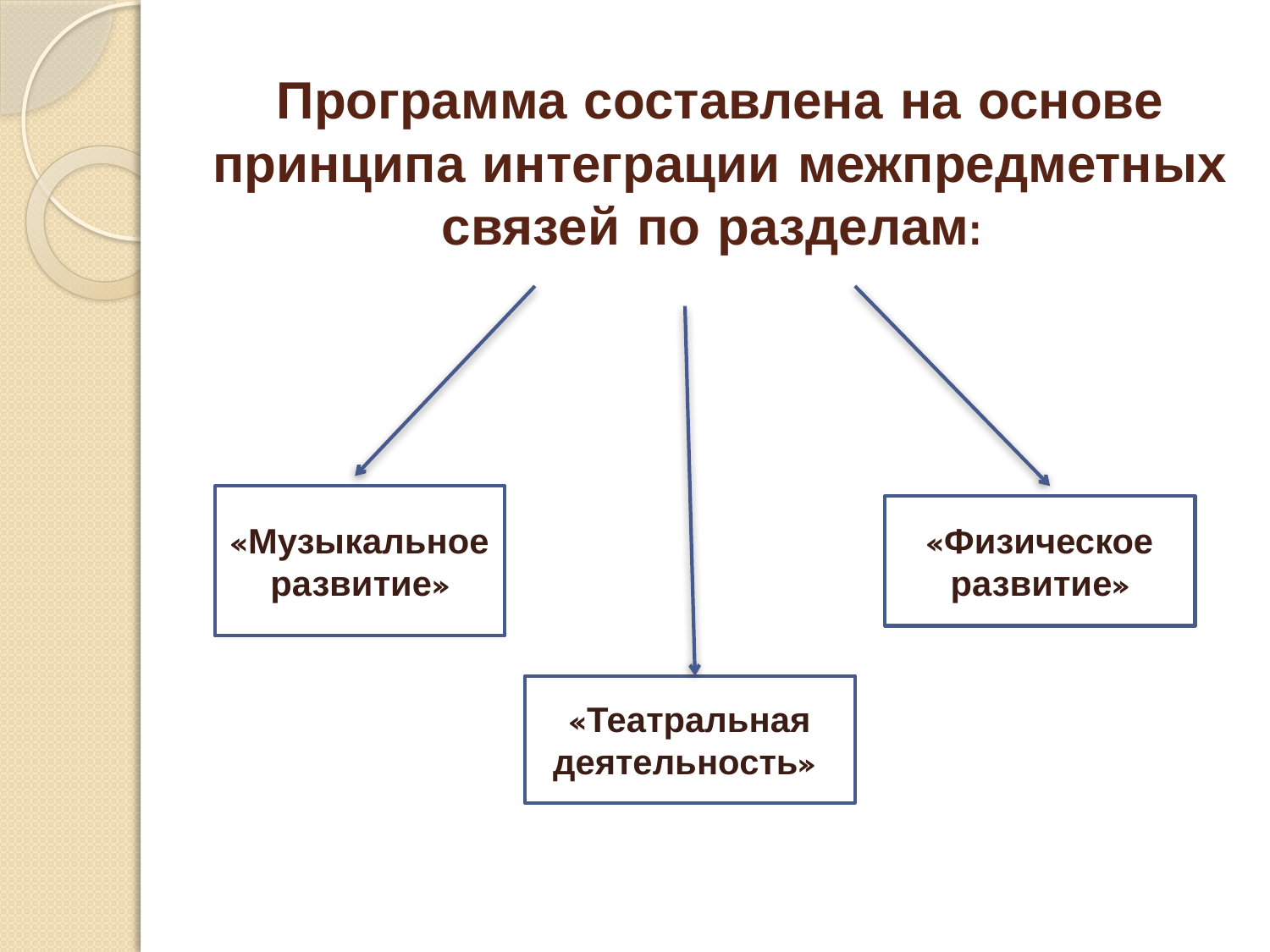

# Программа составлена на основе принципа интеграции межпредметных связей по разделам:

«Музыкальное развитие»
«Физическое развитие»
«Театральная деятельность»